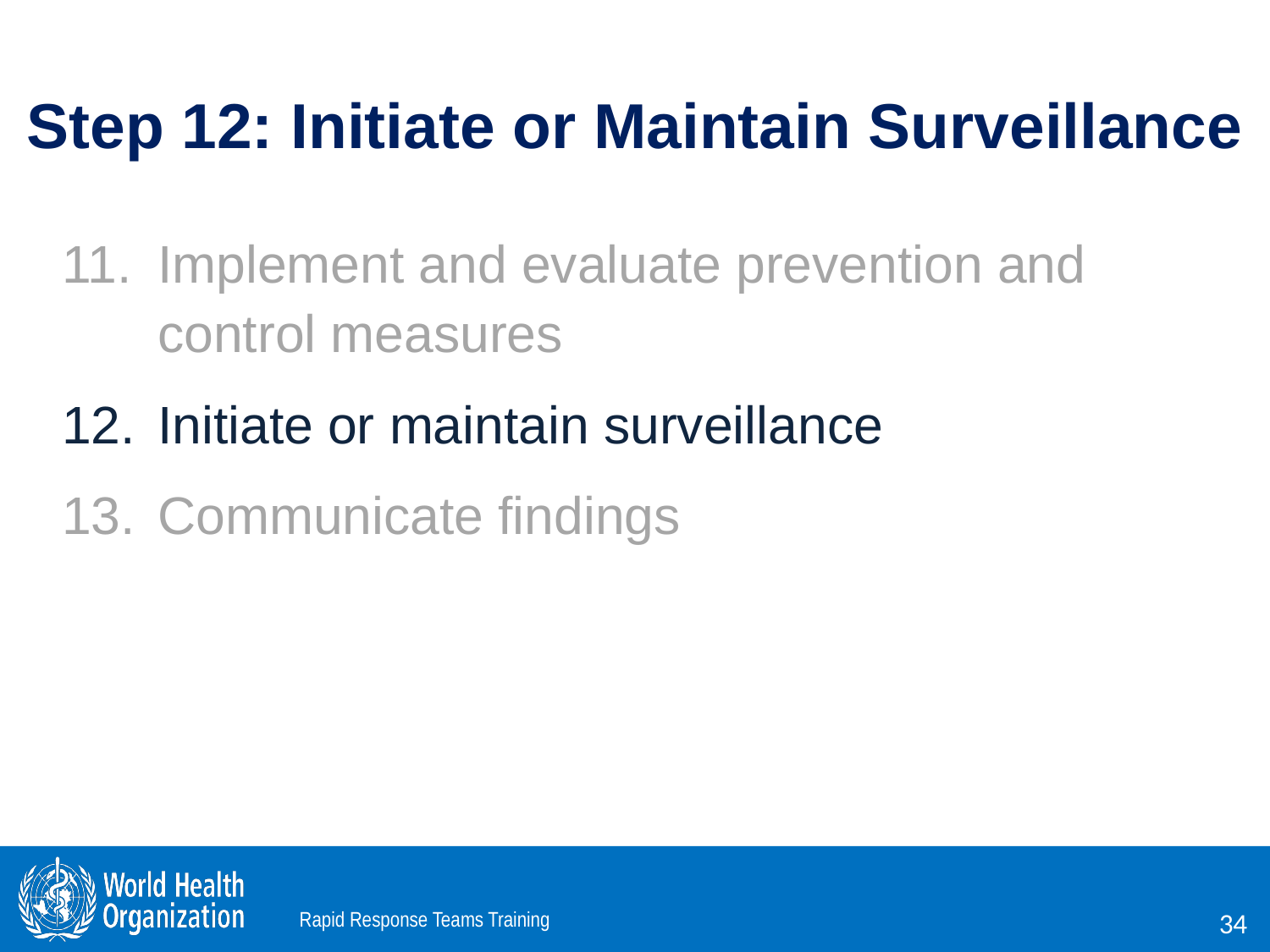

Step 12: Initiate or Maintain Surveillance
Implement and evaluate prevention and control measures
Initiate or maintain surveillance
Communicate findings